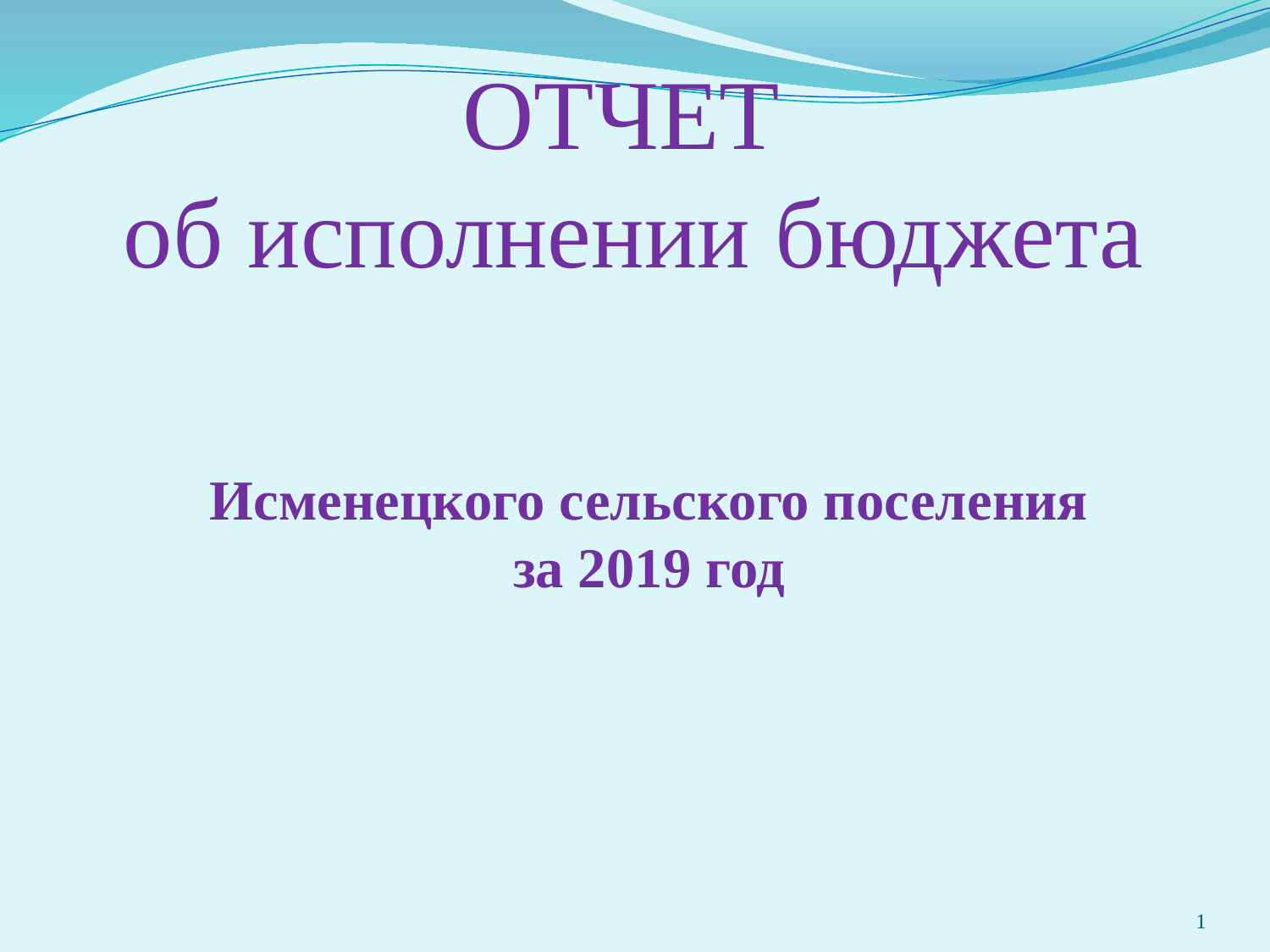

# ОТЧЕТ об исполнении бюджета

Исменецкого сельского поселения
за 2019 год

1